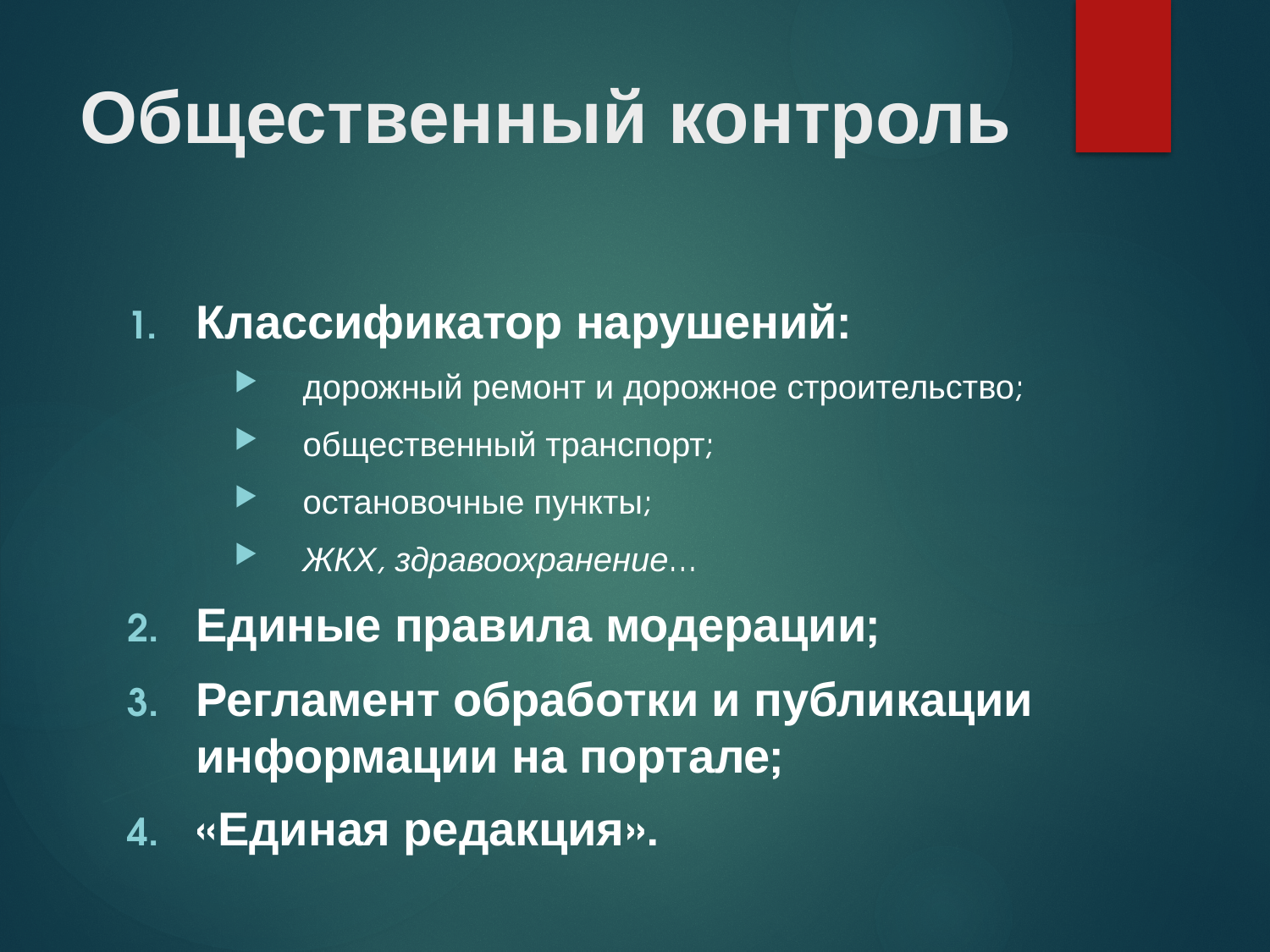

# Общественный контроль
Классификатор нарушений:
дорожный ремонт и дорожное строительство;
общественный транспорт;
остановочные пункты;
ЖКХ, здравоохранение…
Единые правила модерации;
Регламент обработки и публикации информации на портале;
«Единая редакция».